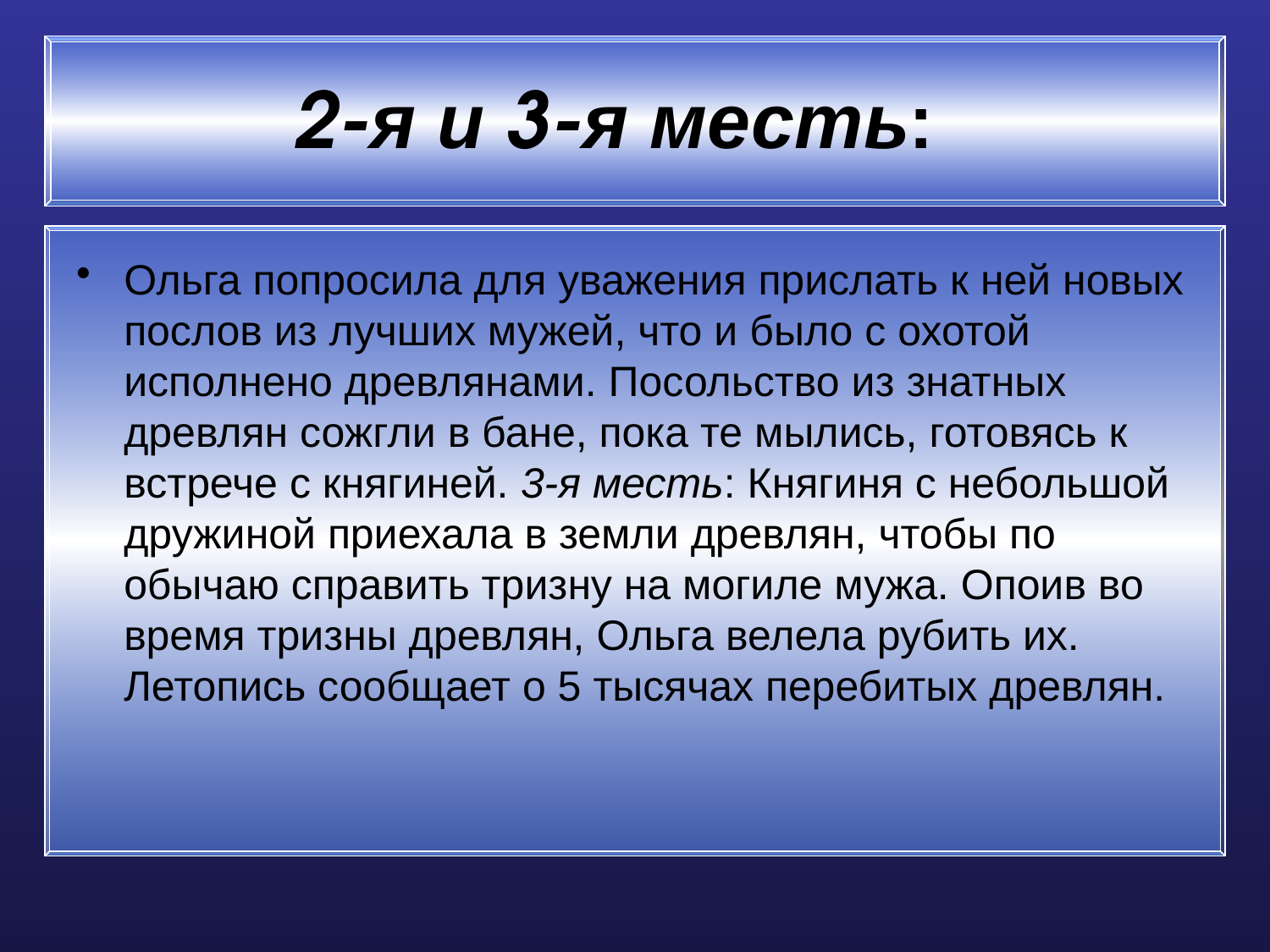

# 2-я и 3-я месть:
Ольга попросила для уважения прислать к ней новых послов из лучших мужей, что и было с охотой исполнено древлянами. Посольство из знатных древлян сожгли в бане, пока те мылись, готовясь к встрече с княгиней. 3-я месть: Княгиня с небольшой дружиной приехала в земли древлян, чтобы по обычаю справить тризну на могиле мужа. Опоив во время тризны древлян, Ольга велела рубить их. Летопись сообщает о 5 тысячах перебитых древлян.